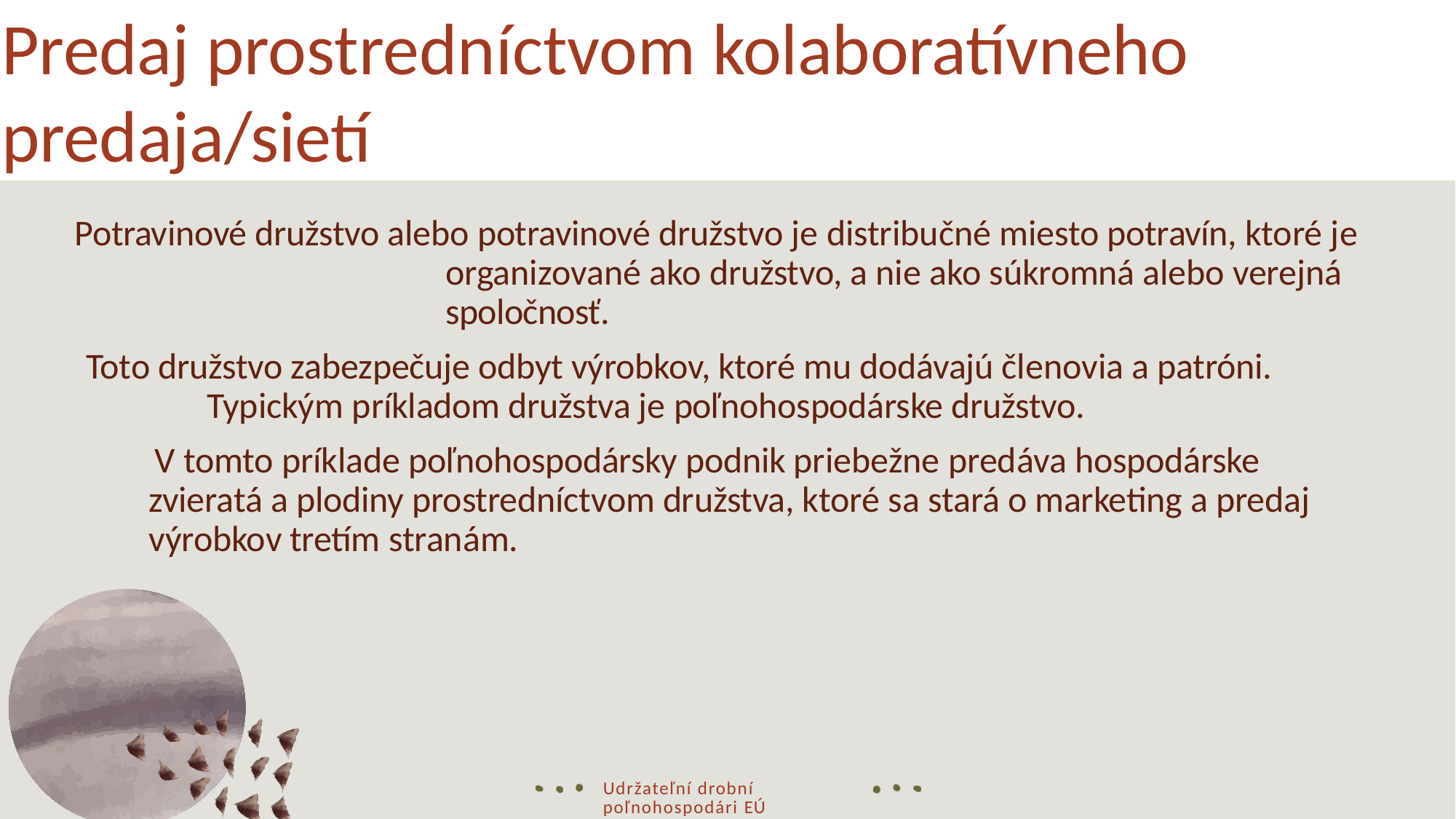

# Predaj prostredníctvom kolaboratívneho predaja/sietí
Potravinové družstvo alebo potravinové družstvo je distribučné miesto potravín, ktoré je organizované ako družstvo, a nie ako súkromná alebo verejná spoločnosť.
Toto družstvo zabezpečuje odbyt výrobkov, ktoré mu dodávajú členovia a patróni. Typickým príkladom družstva je poľnohospodárske družstvo.
V tomto príklade poľnohospodársky podnik priebežne predáva hospodárske zvieratá a plodiny prostredníctvom družstva, ktoré sa stará o marketing a predaj výrobkov tretím stranám.
Udržateľní drobní poľnohospodári EÚ